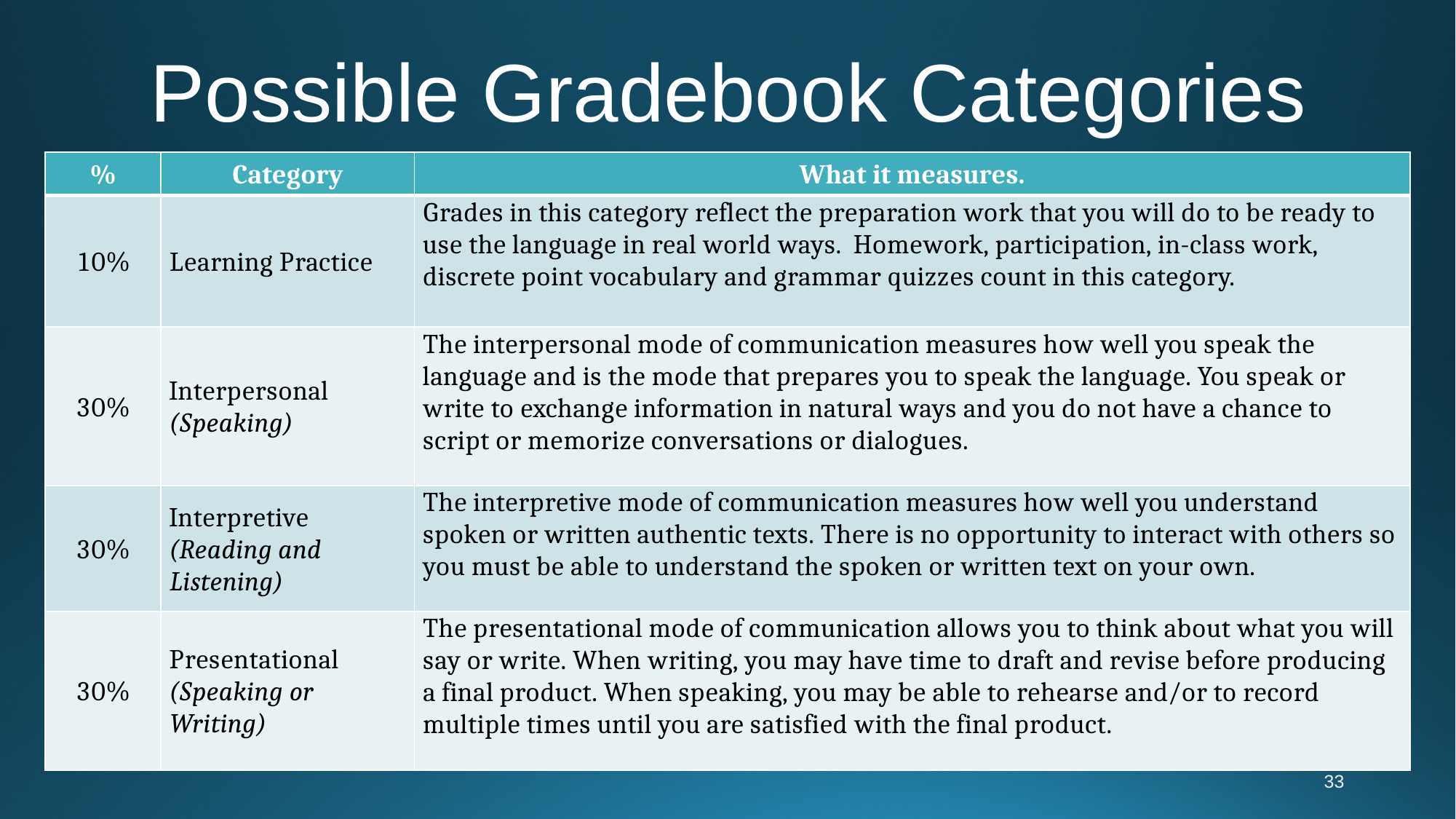

# Possible Gradebook Categories
| % | Category | What it measures. |
| --- | --- | --- |
| 10% | Learning Practice | Grades in this category reflect the preparation work that you will do to be ready to use the language in real world ways. Homework, participation, in-class work, discrete point vocabulary and grammar quizzes count in this category. |
| 30% | Interpersonal (Speaking) | The interpersonal mode of communication measures how well you speak the language and is the mode that prepares you to speak the language. You speak or write to exchange information in natural ways and you do not have a chance to script or memorize conversations or dialogues. |
| 30% | Interpretive (Reading and Listening) | The interpretive mode of communication measures how well you understand spoken or written authentic texts. There is no opportunity to interact with others so you must be able to understand the spoken or written text on your own. |
| 30% | Presentational (Speaking or Writing) | The presentational mode of communication allows you to think about what you will say or write. When writing, you may have time to draft and revise before producing a final product. When speaking, you may be able to rehearse and/or to record multiple times until you are satisfied with the final product. |
33